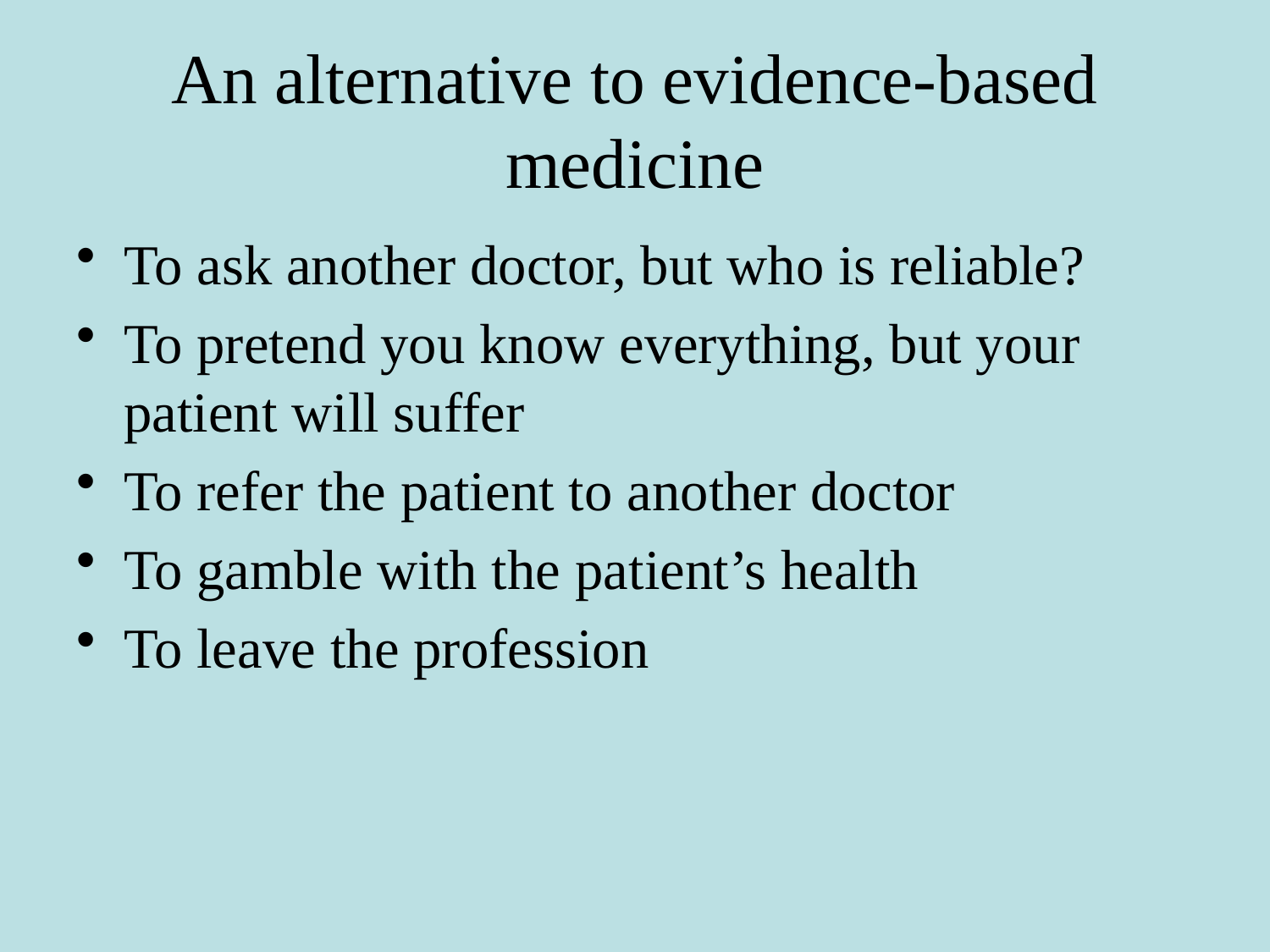

# An alternative to evidence-based medicine
To ask another doctor, but who is reliable?
To pretend you know everything, but your patient will suffer
To refer the patient to another doctor
To gamble with the patient’s health
To leave the profession